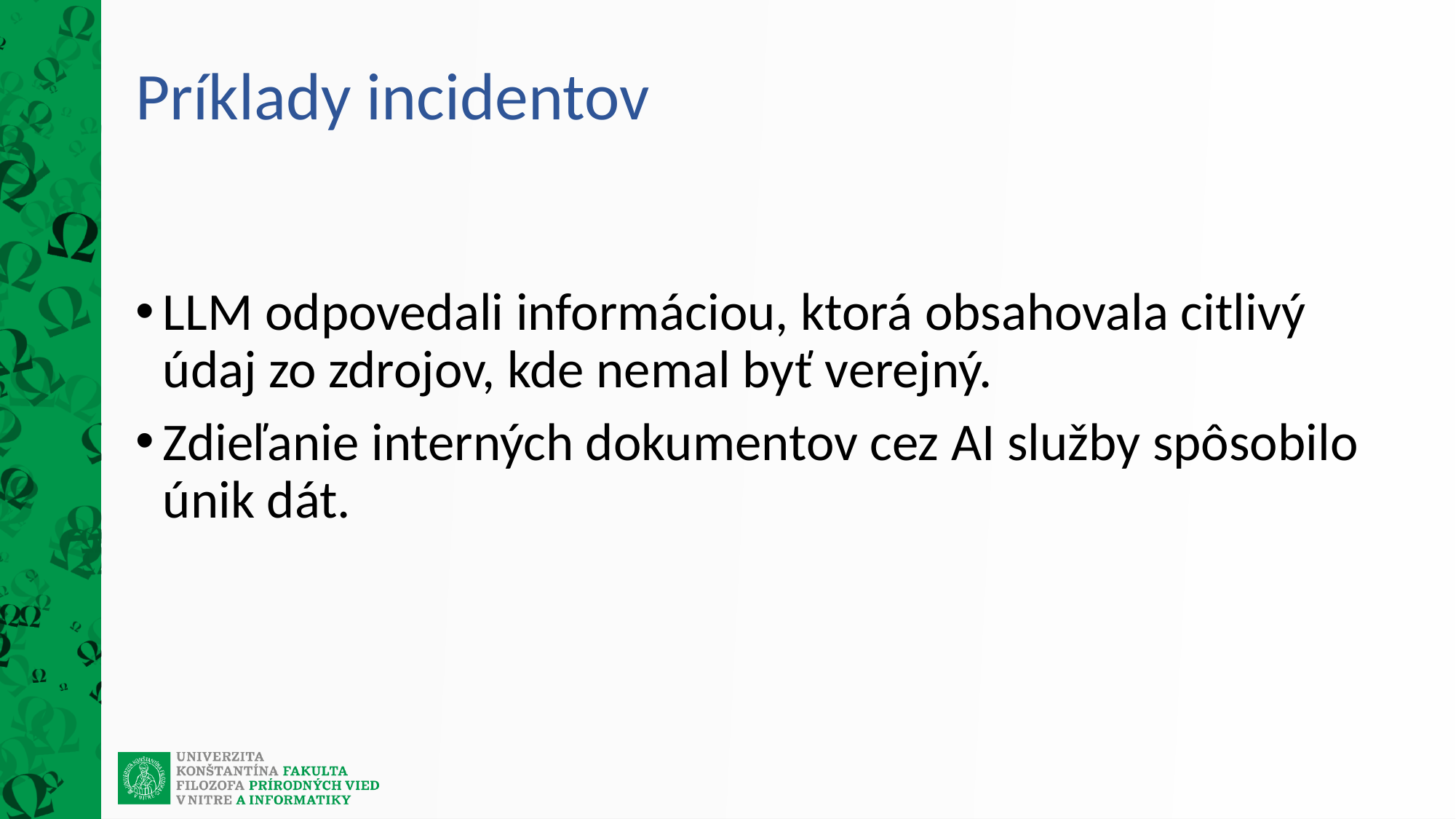

# Príklady incidentov

LLM odpovedali informáciou, ktorá obsahovala citlivý údaj zo zdrojov, kde nemal byť verejný.
Zdieľanie interných dokumentov cez AI služby spôsobilo únik dát.